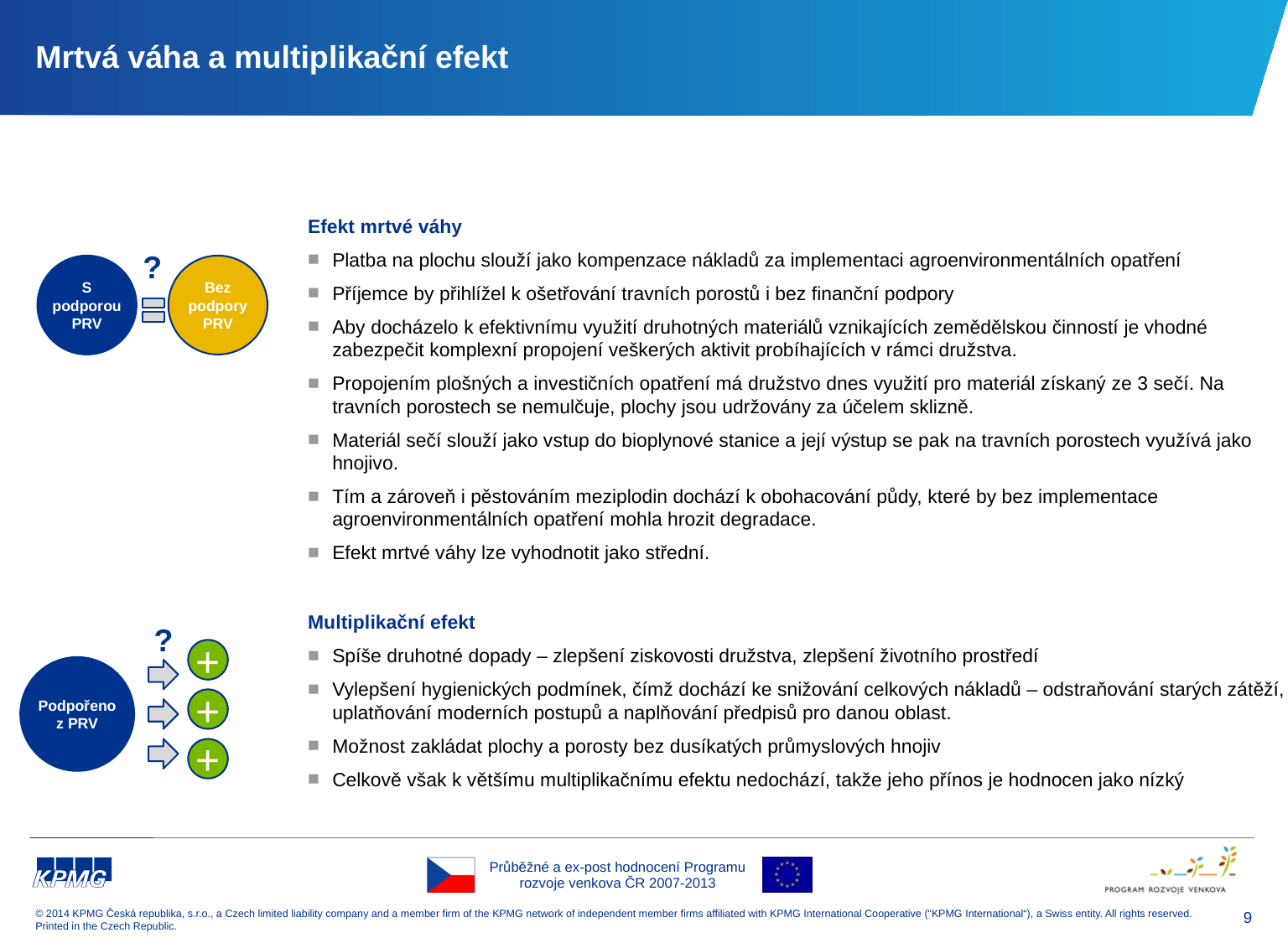

# Mrtvá váha a multiplikační efekt
Efekt mrtvé váhy
Platba na plochu slouží jako kompenzace nákladů za implementaci agroenvironmentálních opatření
Příjemce by přihlížel k ošetřování travních porostů i bez finanční podpory
Aby docházelo k efektivnímu využití druhotných materiálů vznikajících zemědělskou činností je vhodné zabezpečit komplexní propojení veškerých aktivit probíhajících v rámci družstva.
Propojením plošných a investičních opatření má družstvo dnes využití pro materiál získaný ze 3 sečí. Na  travních porostech se nemulčuje, plochy jsou udržovány za účelem sklizně.
Materiál sečí slouží jako vstup do bioplynové stanice a její výstup se pak na travních porostech využívá jako hnojivo.
Tím a zároveň i pěstováním meziplodin dochází k obohacování půdy, které by bez implementace agroenvironmentálních opatření mohla hrozit degradace.
Efekt mrtvé váhy lze vyhodnotit jako střední.
?
S podporou PRV
Bez podpory PRV

Multiplikační efekt
Spíše druhotné dopady – zlepšení ziskovosti družstva, zlepšení životního prostředí
Vylepšení hygienických podmínek, čímž dochází ke snižování celkových nákladů – odstraňování starých zátěží, uplatňování moderních postupů a naplňování předpisů pro danou oblast.
Možnost zakládat plochy a porosty bez dusíkatých průmyslových hnojiv
Celkově však k většímu multiplikačnímu efektu nedochází, takže jeho přínos je hodnocen jako nízký
?
+
Podpořeno z PRV

+

+